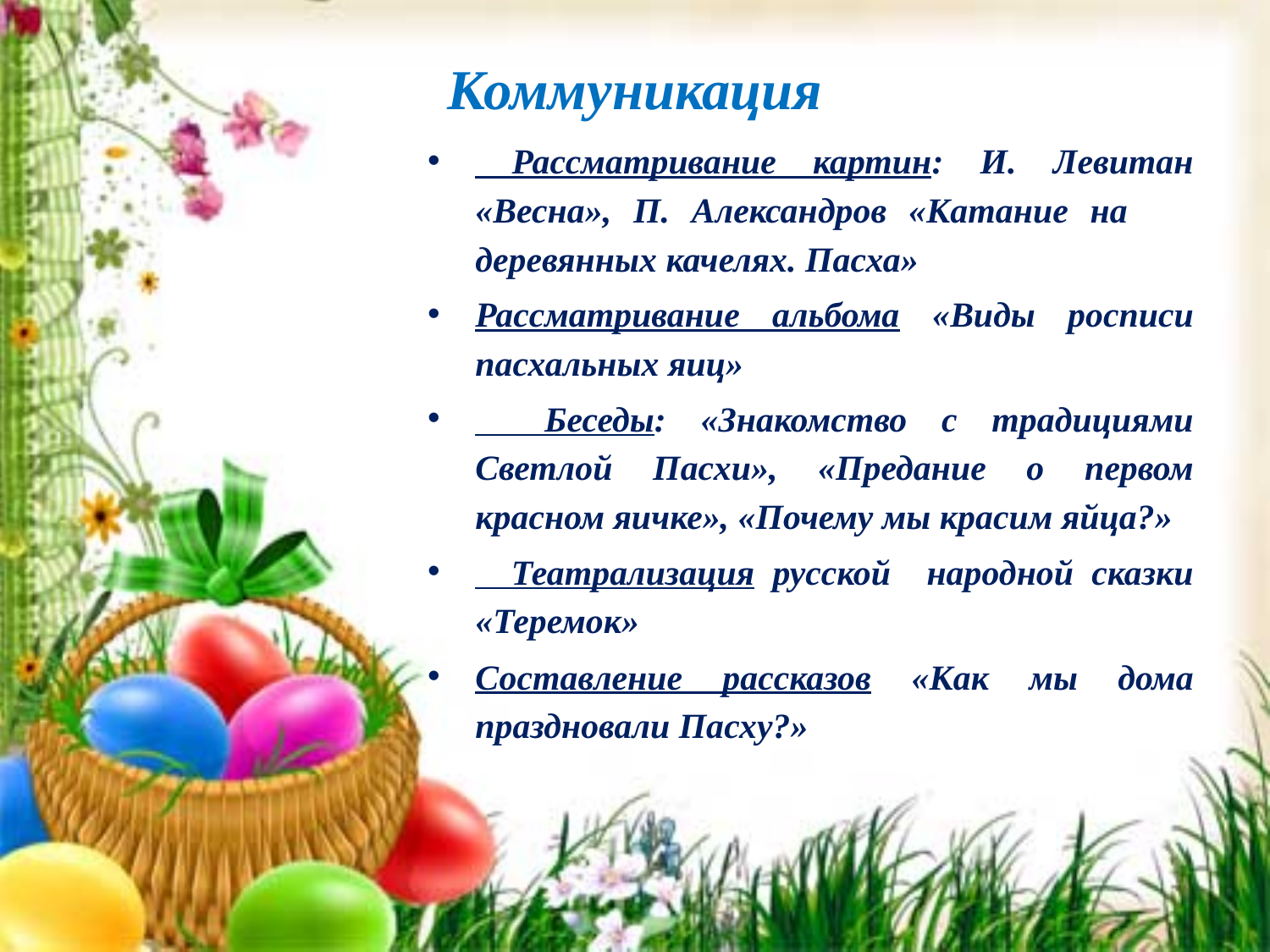

# Коммуникация
 Рассматривание картин: И. Левитан «Весна», П. Александров «Катание на    деревянных качелях. Пасха»
Рассматривание альбома «Виды росписи пасхальных яиц»
  Беседы: «Знакомство с традициями Светлой Пасхи», «Предание о первом красном яичке», «Почему мы красим яйца?»
  Театрализация русской  народной сказки «Теремок»
Составление рассказов «Как мы дома праздновали Пасху?»